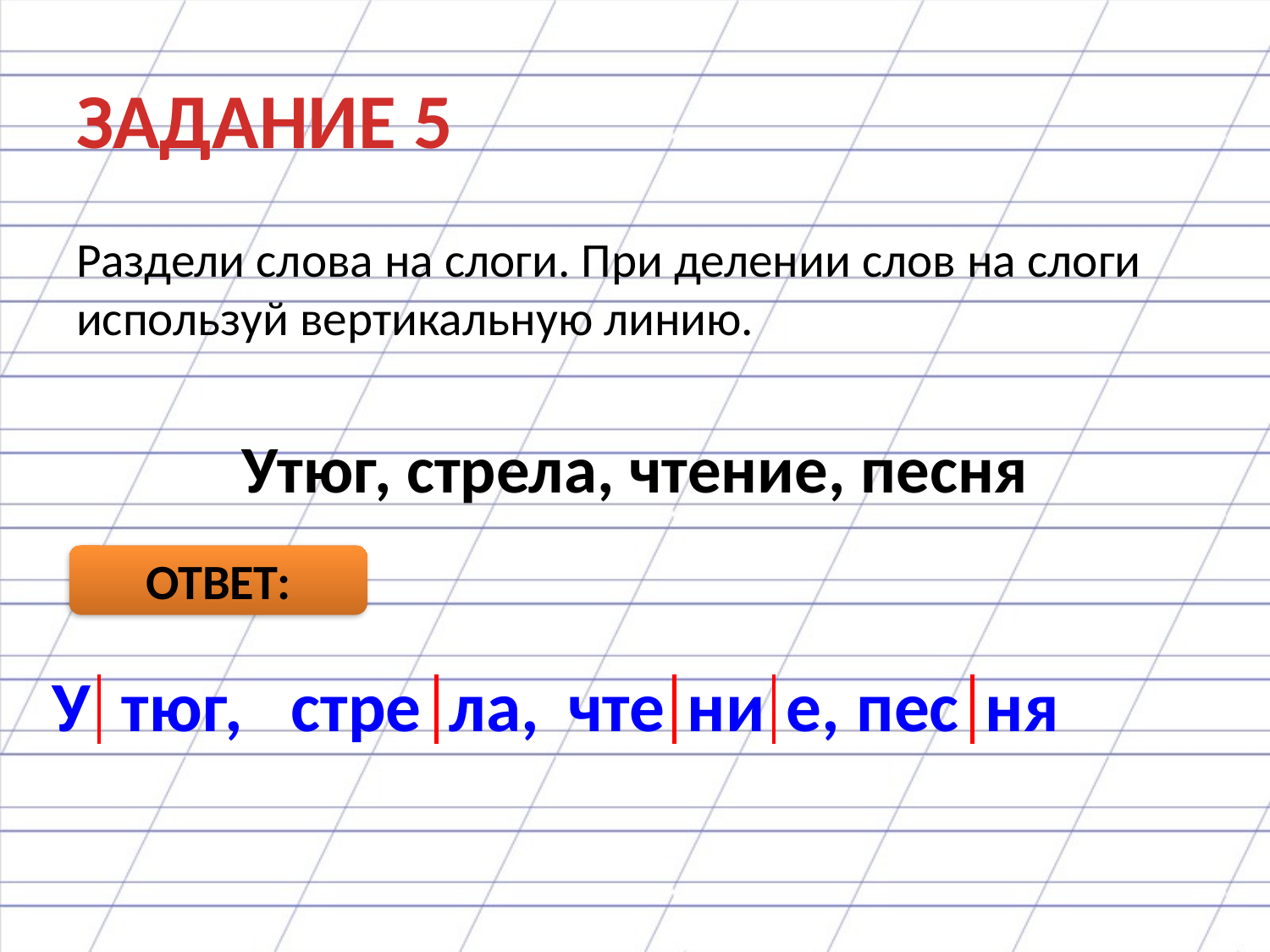

# ЗАДАНИЕ 5
Раздели слова на слоги. При делении слов на слоги используй вертикальную линию.

Утюг, стрела, чтение, песня
ОТВЕТ:
У

тюг,

стре
ла,
чте

ни

е,

пес
ня